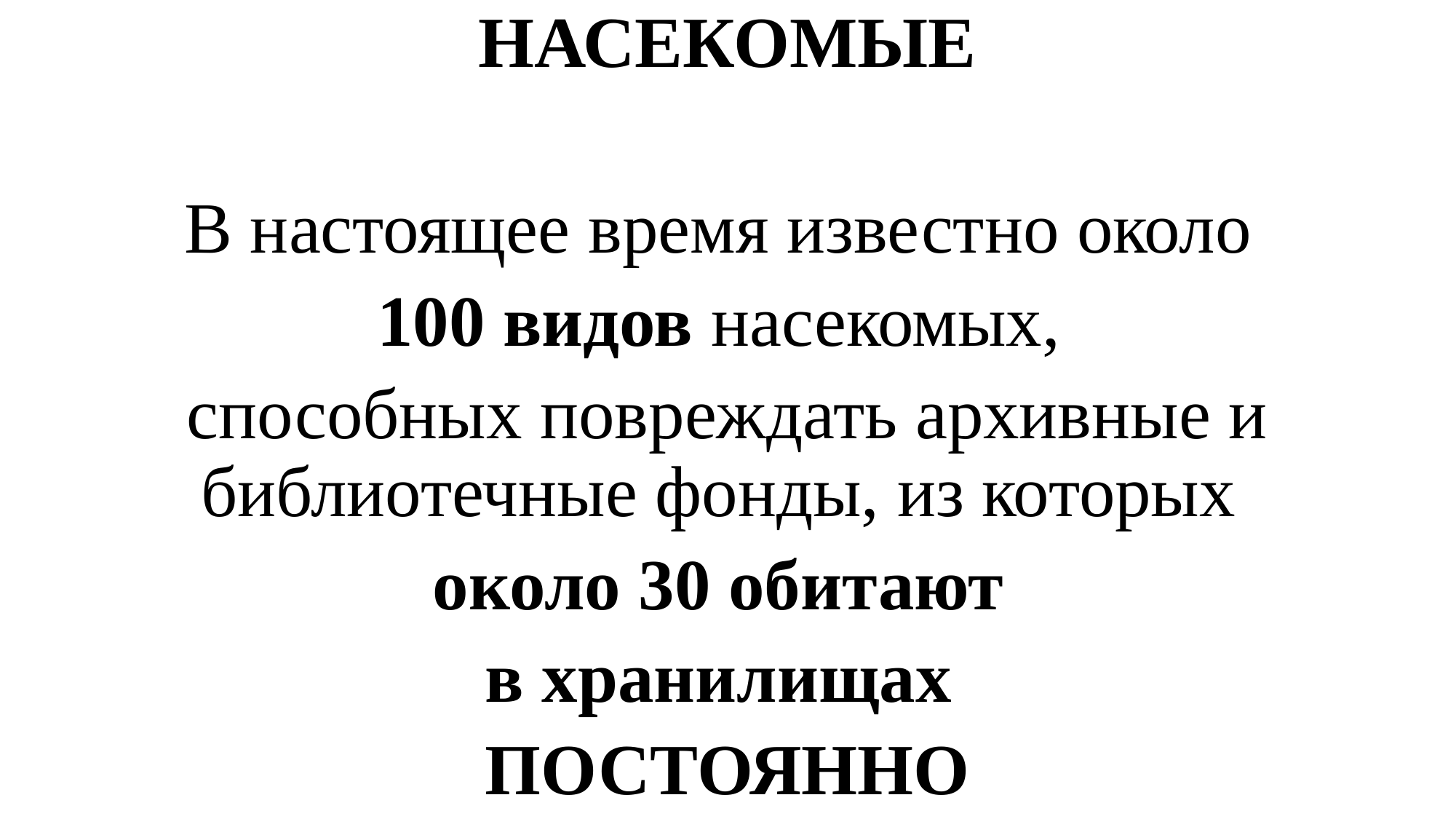

НАСЕКОМЫЕ

В настоящее время известно около
100 видов насекомых,
способных повреждать архивные и библиотечные фонды, из которых
около 30 обитают
в хранилищах
ПОСТОЯННО